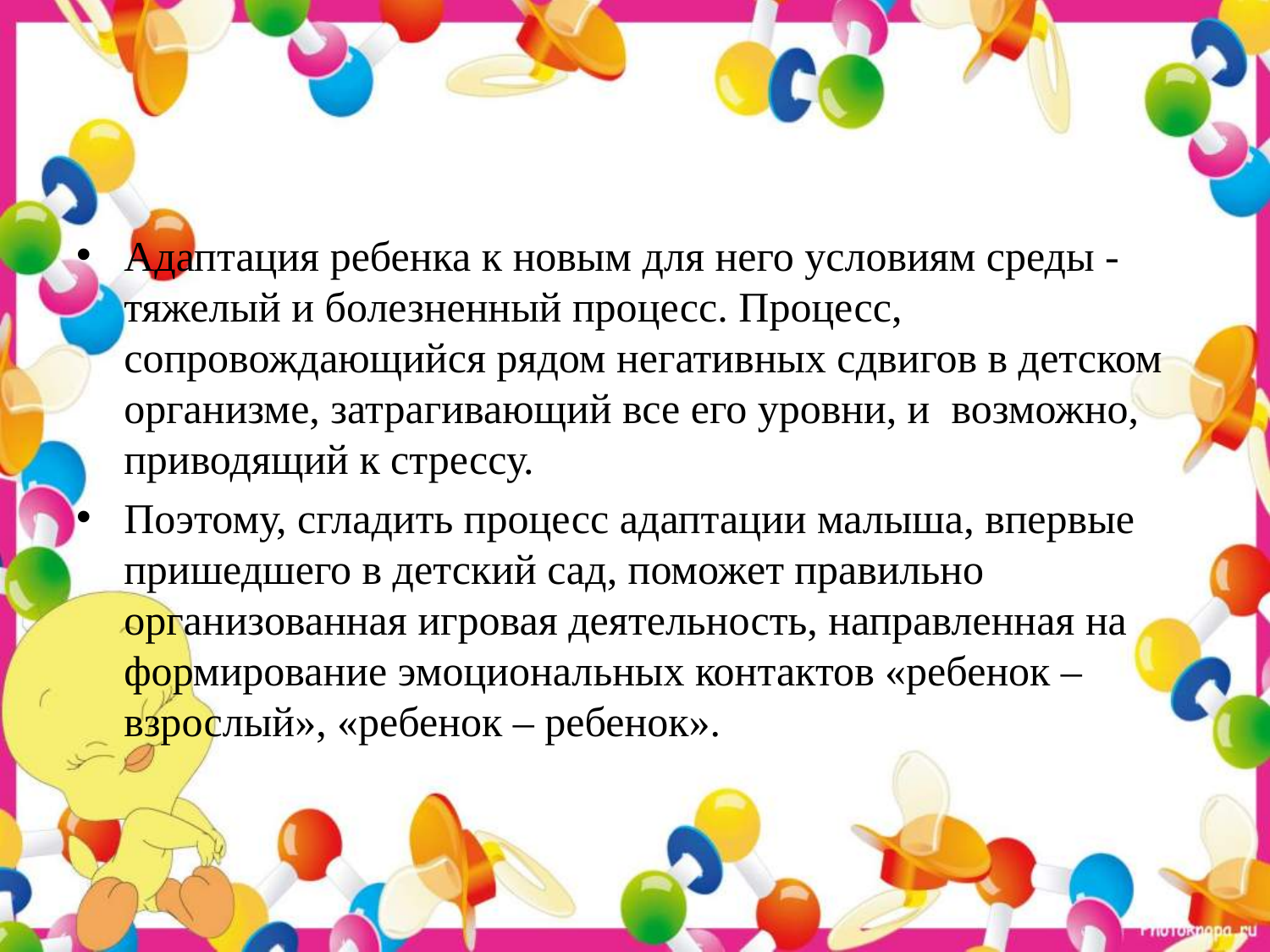

#
Адаптация ребенка к новым для него условиям среды - тяжелый и болезненный процесс. Процесс, сопровождающийся рядом негативных сдвигов в детском организме, затрагивающий все его уровни, и  возможно, приводящий к стрессу.
Поэтому, сгладить процесс адаптации малыша, впервые пришедшего в детский сад, поможет правильно организованная игровая деятельность, направленная на формирование эмоциональных контактов «ребенок – взрослый», «ребенок – ребенок».